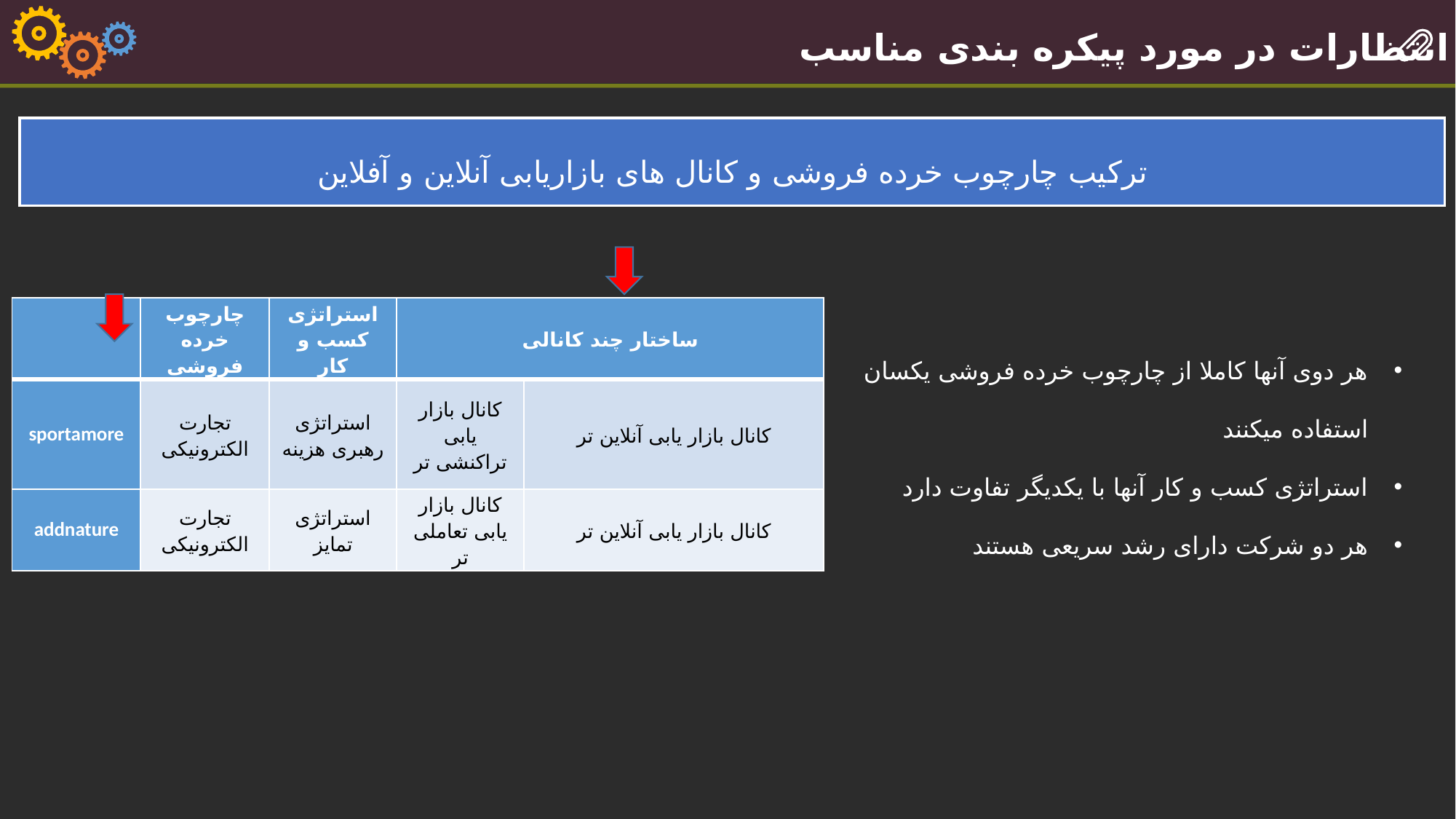

انتظارات در مورد پیکره بندی مناسب

ترکیب چارچوب خرده فروشی و کانال های بازاریابی آنلاین و آفلاین

|  | چارچوب خرده فروشی | استراتژی کسب و کار | ساختار چند کانالی |  |
| --- | --- | --- | --- | --- |
| sportamore | تجارت الکترونیکی | استراتژی رهبری هزینه | کانال بازار یابی تراکنشی تر | کانال بازار یابی آنلاین تر |
| addnature | تجارت الکترونیکی | استراتژی تمایز | کانال بازار یابی تعاملی تر | کانال بازار یابی آنلاین تر |
هر دوی آنها کاملا از چارچوب خرده فروشی یکسان استفاده میکنند
استراتژی کسب و کار آنها با یکدیگر تفاوت دارد
هر دو شرکت دارای رشد سریعی هستند